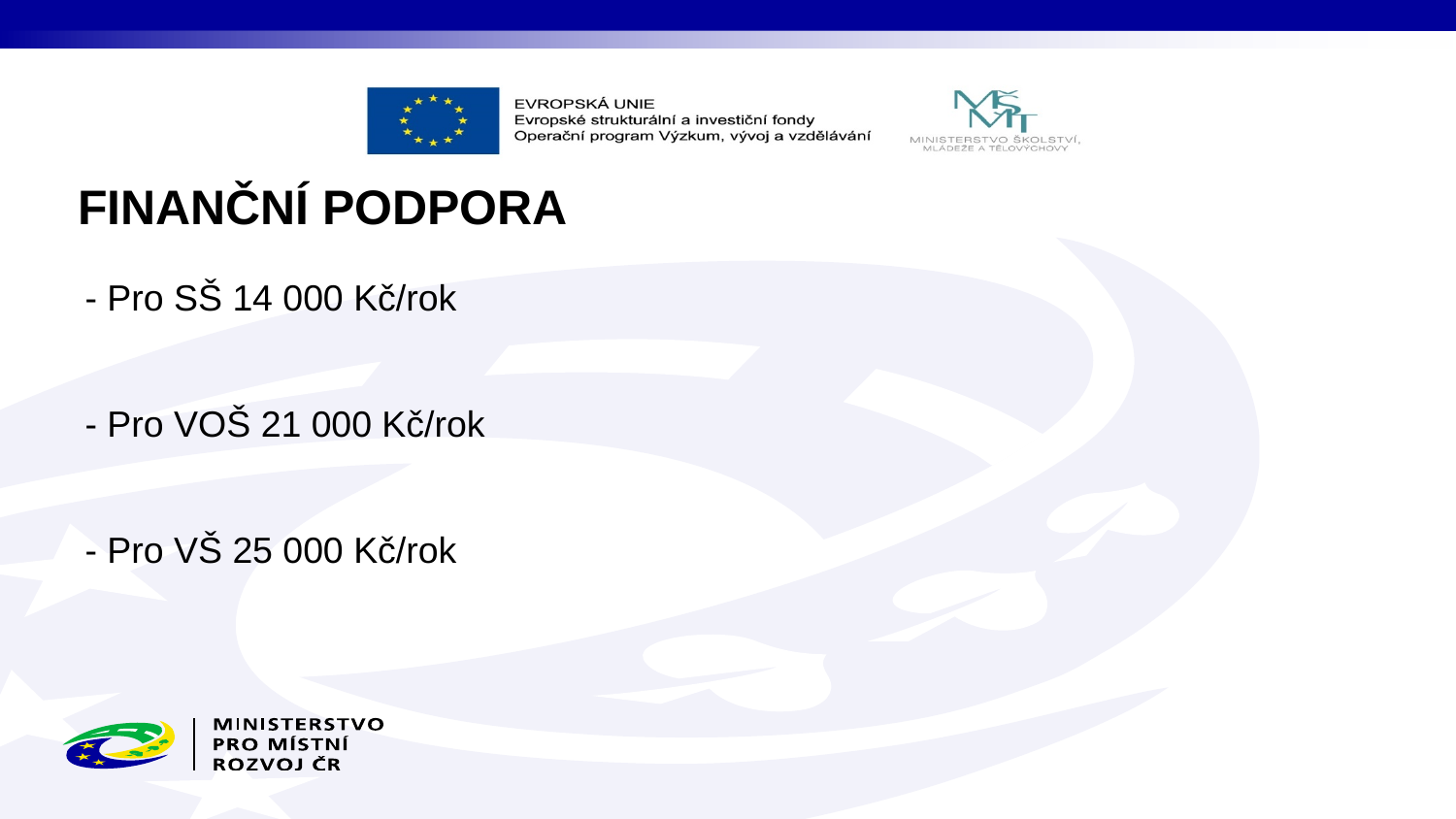

FINANČNÍ PODPORA
- Pro SŠ 14 000 Kč/rok

- Pro VOŠ 21 000 Kč/rok

- Pro VŠ 25 000 Kč/rok